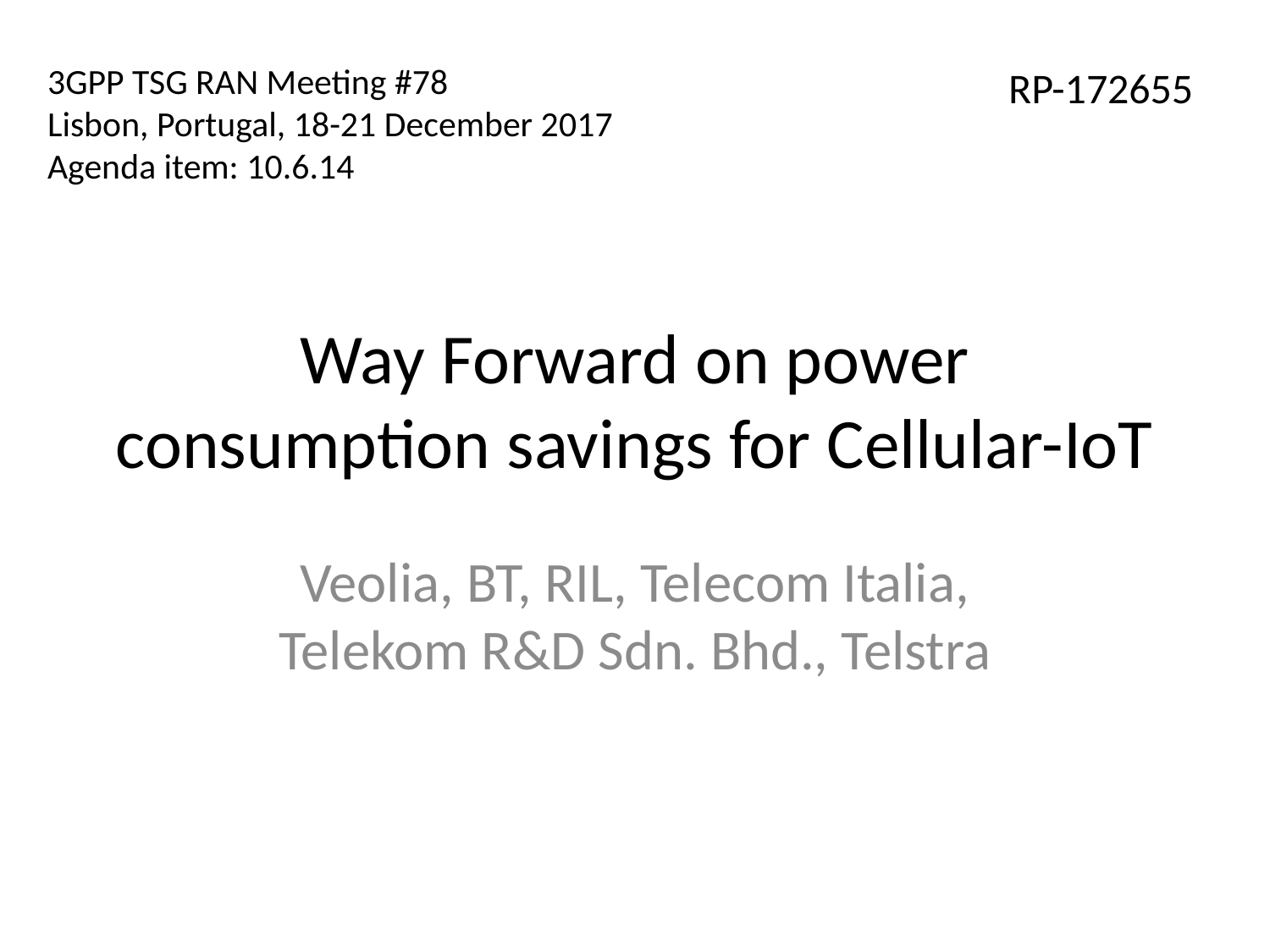

3GPP TSG RAN Meeting #78
Lisbon, Portugal, 18-21 December 2017
Agenda item: 10.6.14
RP-172655
# Way Forward on power consumption savings for Cellular-IoT
Veolia, BT, RIL, Telecom Italia, Telekom R&D Sdn. Bhd., Telstra